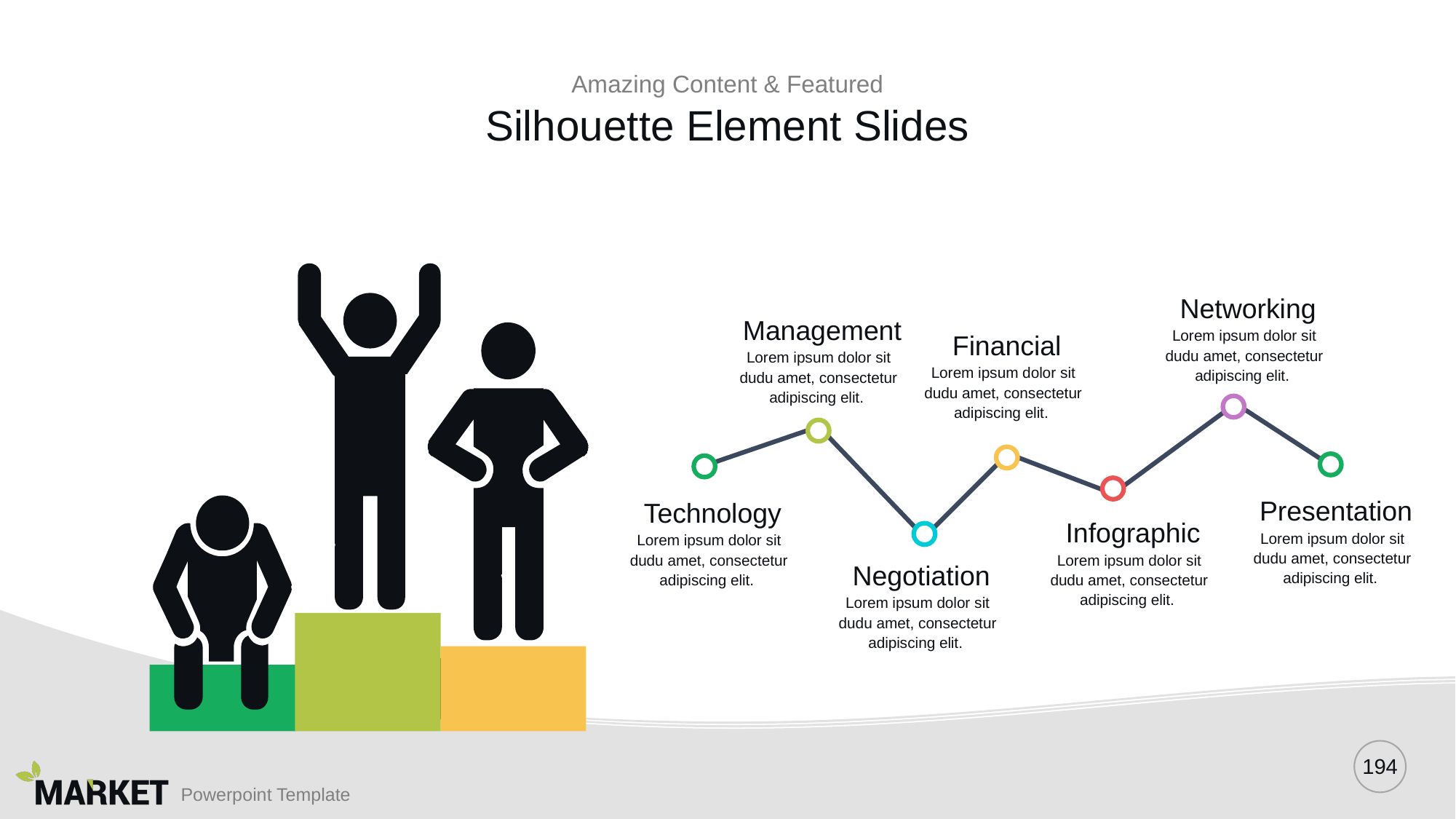

Amazing Content & Featured
# Silhouette Element Slides

Networking
Lorem ipsum dolor sit dudu amet, consectetur adipiscing elit.
Management
Lorem ipsum dolor sit dudu amet, consectetur adipiscing elit.
Financial
Lorem ipsum dolor sit dudu amet, consectetur adipiscing elit.

Presentation
Lorem ipsum dolor sit dudu amet, consectetur adipiscing elit.
Technology
Lorem ipsum dolor sit dudu amet, consectetur adipiscing elit.
Infographic
Lorem ipsum dolor sit dudu amet, consectetur adipiscing elit.
Negotiation
Lorem ipsum dolor sit dudu amet, consectetur adipiscing elit.